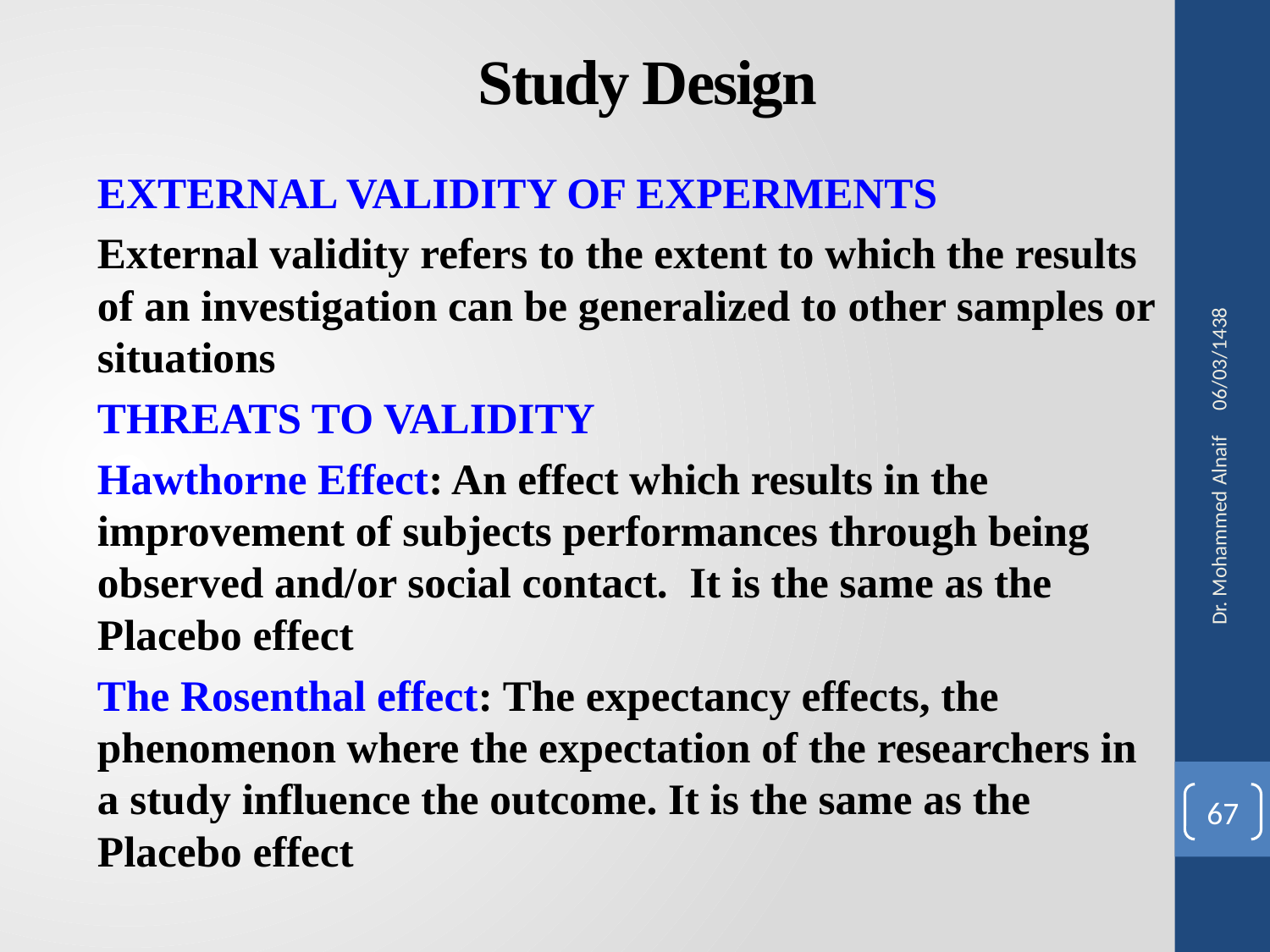

# Study Design
EXTERNAL VALIDITY OF EXPERMENTS
External validity refers to the extent to which the results of an investigation can be generalized to other samples or situations
THREATS TO VALIDITY
Hawthorne Effect: An effect which results in the improvement of subjects performances through being observed and/or social contact.  It is the same as the Placebo effect
The Rosenthal effect: The expectancy effects, the phenomenon where the expectation of the researchers in a study influence the outcome. It is the same as the Placebo effect
06/03/1438
Dr. Mohammed Alnaif
67